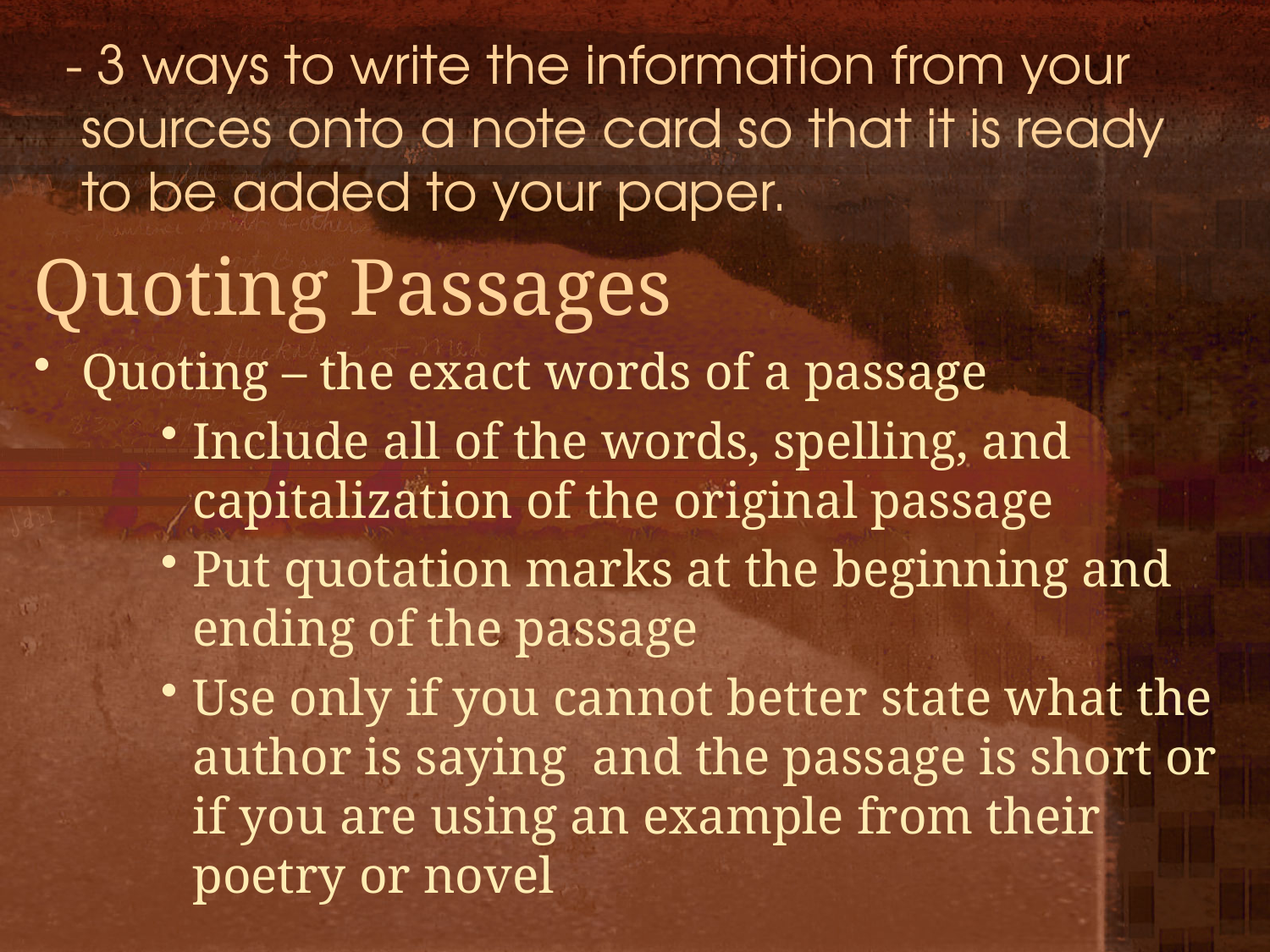

#
  - 3 ways to write the information from your sources onto a note card so that it is ready to be added to your paper.
Quoting Passages
Quoting – the exact words of a passage
Include all of the words, spelling, and capitalization of the original passage
Put quotation marks at the beginning and ending of the passage
Use only if you cannot better state what the author is saying  and the passage is short or if you are using an example from their poetry or novel